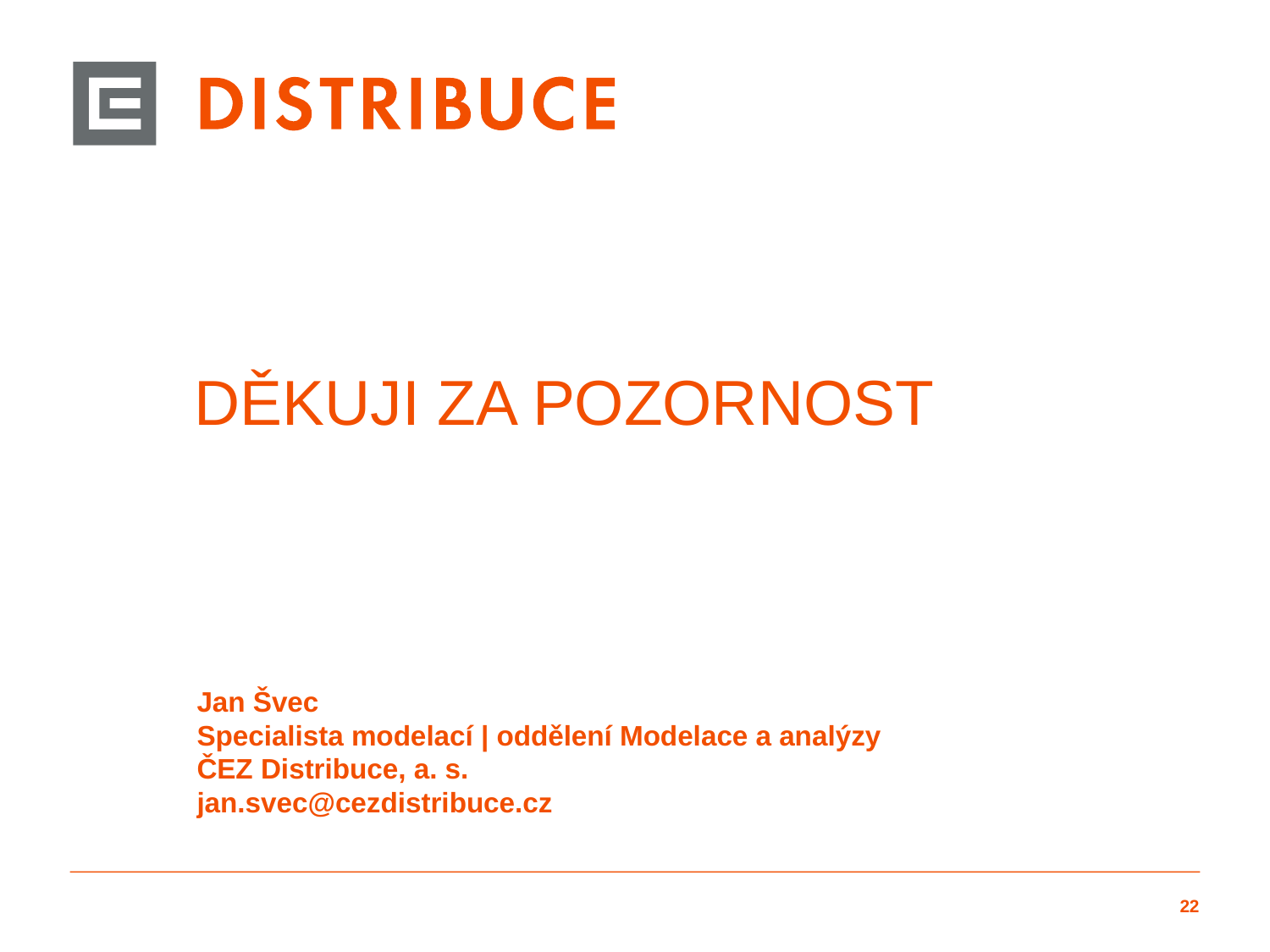

# Děkuji za pozornost
Jan Švec
Specialista modelací | oddělení Modelace a analýzy
ČEZ Distribuce, a. s.
jan.svec@cezdistribuce.cz
22